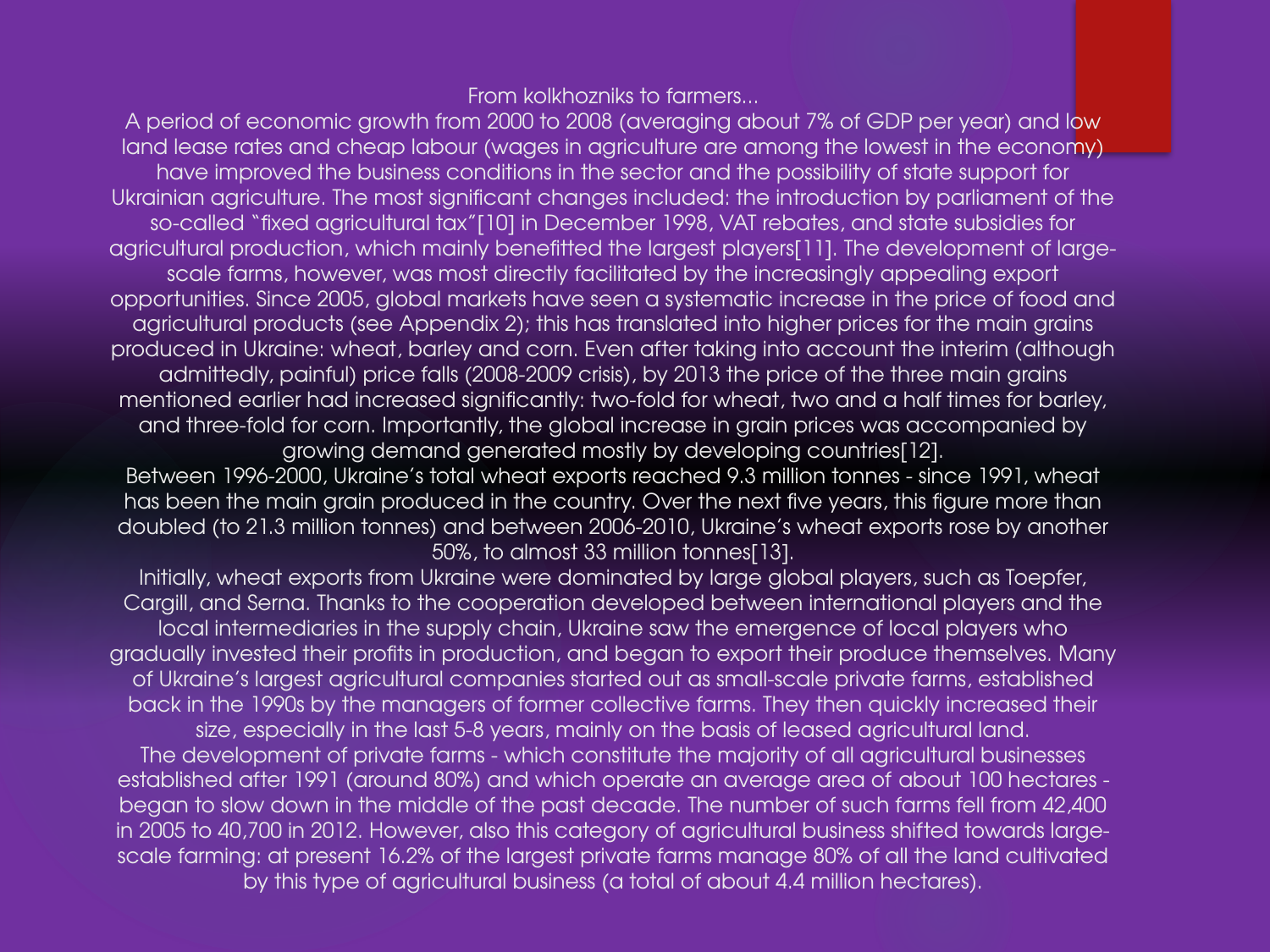

# From kolkhozniks to farmers... A period of economic growth from 2000 to 2008 (averaging about 7% of GDP per year) and low land lease rates and cheap labour (wages in agriculture are among the lowest in the economy) have improved the business conditions in the sector and the possibility of state support for Ukrainian agriculture. The most significant changes included: the introduction by parliament of the so-called “fixed agricultural tax”[10] in December 1998, VAT rebates, and state subsidies for agricultural production, which mainly benefitted the largest players[11]. The development of large-scale farms, however, was most directly facilitated by the increasingly appealing export opportunities. Since 2005, global markets have seen a systematic increase in the price of food and agricultural products (see Appendix 2); this has translated into higher prices for the main grains produced in Ukraine: wheat, barley and corn. Even after taking into account the interim (although admittedly, painful) price falls (2008-2009 crisis), by 2013 the price of the three main grains mentioned earlier had increased significantly: two-fold for wheat, two and a half times for barley, and three-fold for corn. Importantly, the global increase in grain prices was accompanied by growing demand generated mostly by developing countries[12]. Between 1996-2000, Ukraine’s total wheat exports reached 9.3 million tonnes - since 1991, wheat has been the main grain produced in the country. Over the next five years, this figure more than doubled (to 21.3 million tonnes) and between 2006-2010, Ukraine’s wheat exports rose by another 50%, to almost 33 million tonnes[13]. Initially, wheat exports from Ukraine were dominated by large global players, such as Toepfer, Cargill, and Serna. Thanks to the cooperation developed between international players and the local intermediaries in the supply chain, Ukraine saw the emergence of local players who gradually invested their profits in production, and began to export their produce themselves. Many of Ukraine’s largest agricultural companies started out as small-scale private farms, established back in the 1990s by the managers of former collective farms. They then quickly increased their size, especially in the last 5-8 years, mainly on the basis of leased agricultural land. The development of private farms - which constitute the majority of all agricultural businesses established after 1991 (around 80%) and which operate an average area of ​​about 100 hectares - began to slow down in the middle of the past decade. The number of such farms fell from 42,400 in 2005 to 40,700 in 2012. However, also this category of agricultural business shifted towards large-scale farming: at present 16.2% of the largest private farms manage 80% of all the land cultivated by this type of agricultural business (a total of about 4.4 million hectares).